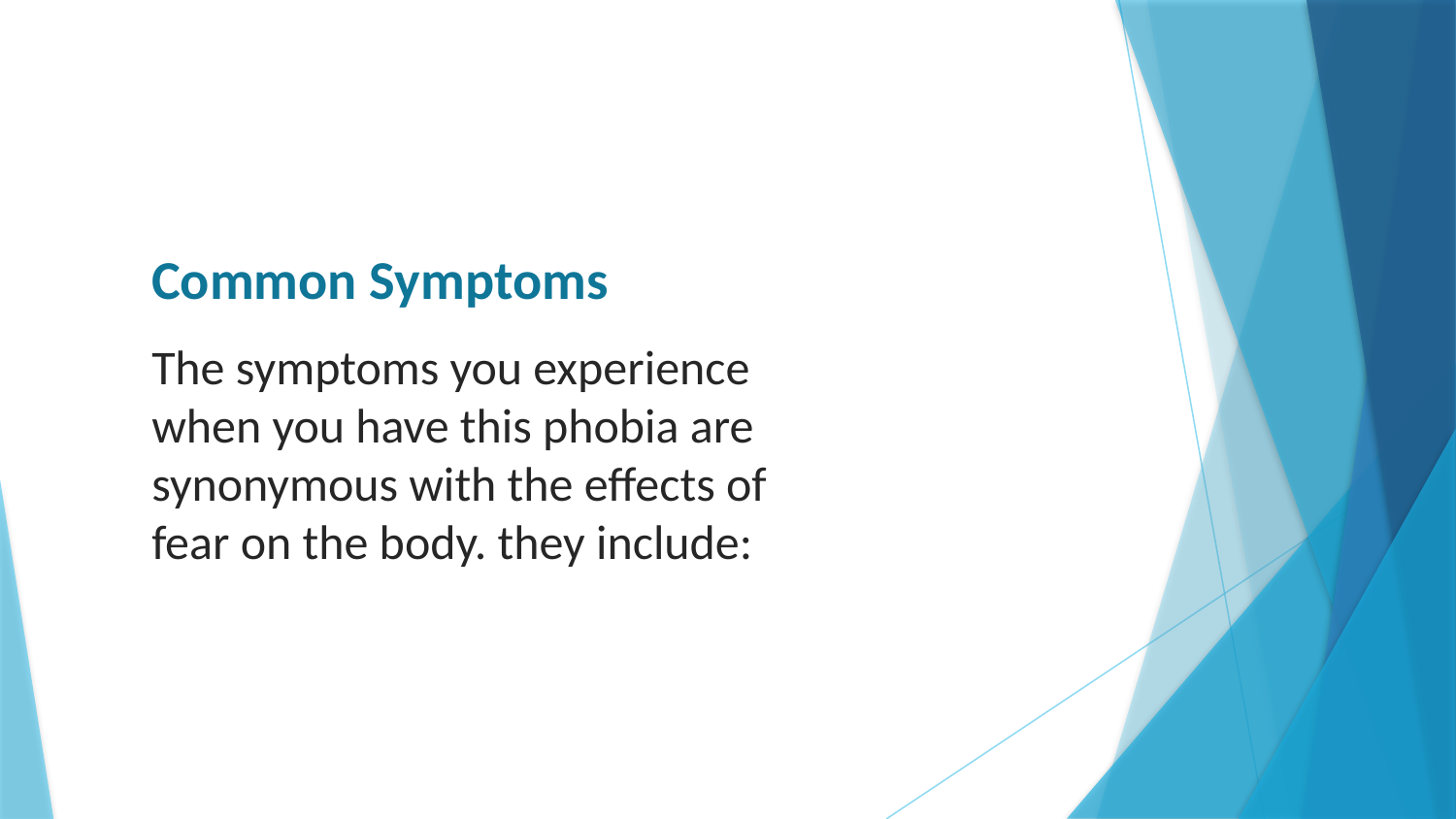

# Common Symptoms
The symptoms you experience when you have this phobia are synonymous with the effects of fear on the body. they include: